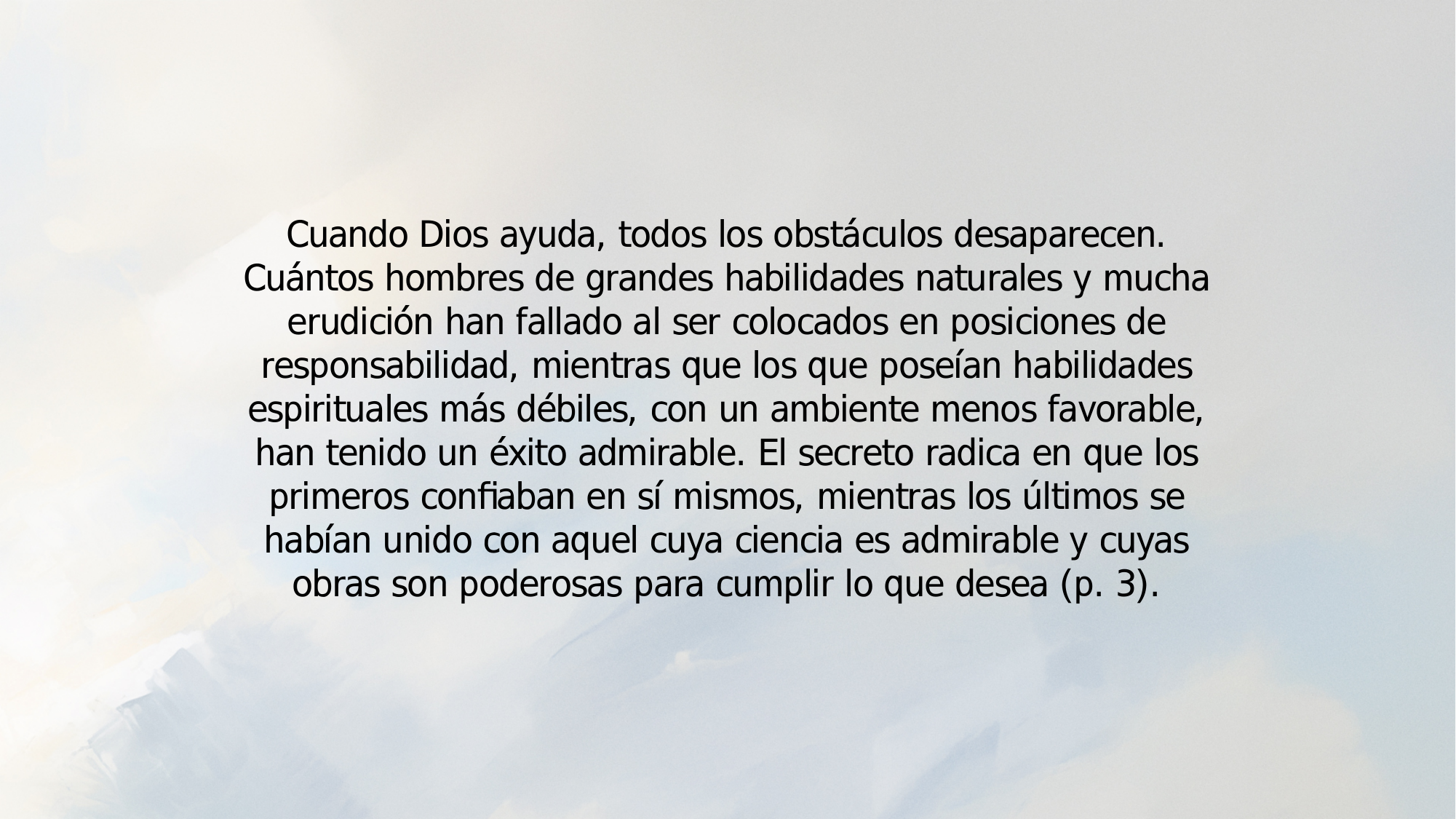

Cuando Dios ayuda, todos los obstáculos desaparecen. Cuántos hombres de grandes habilidades naturales y mucha erudición han fallado al ser colocados en posiciones de responsabilidad, mientras que los que poseían habilidades espirituales más débiles, con un ambiente menos favorable, han tenido un éxito admirable. El secreto radica en que los primeros confiaban en sí mismos, mientras los últimos se habían unido con aquel cuya ciencia es admirable y cuyas obras son poderosas para cumplir lo que desea (p. 3).